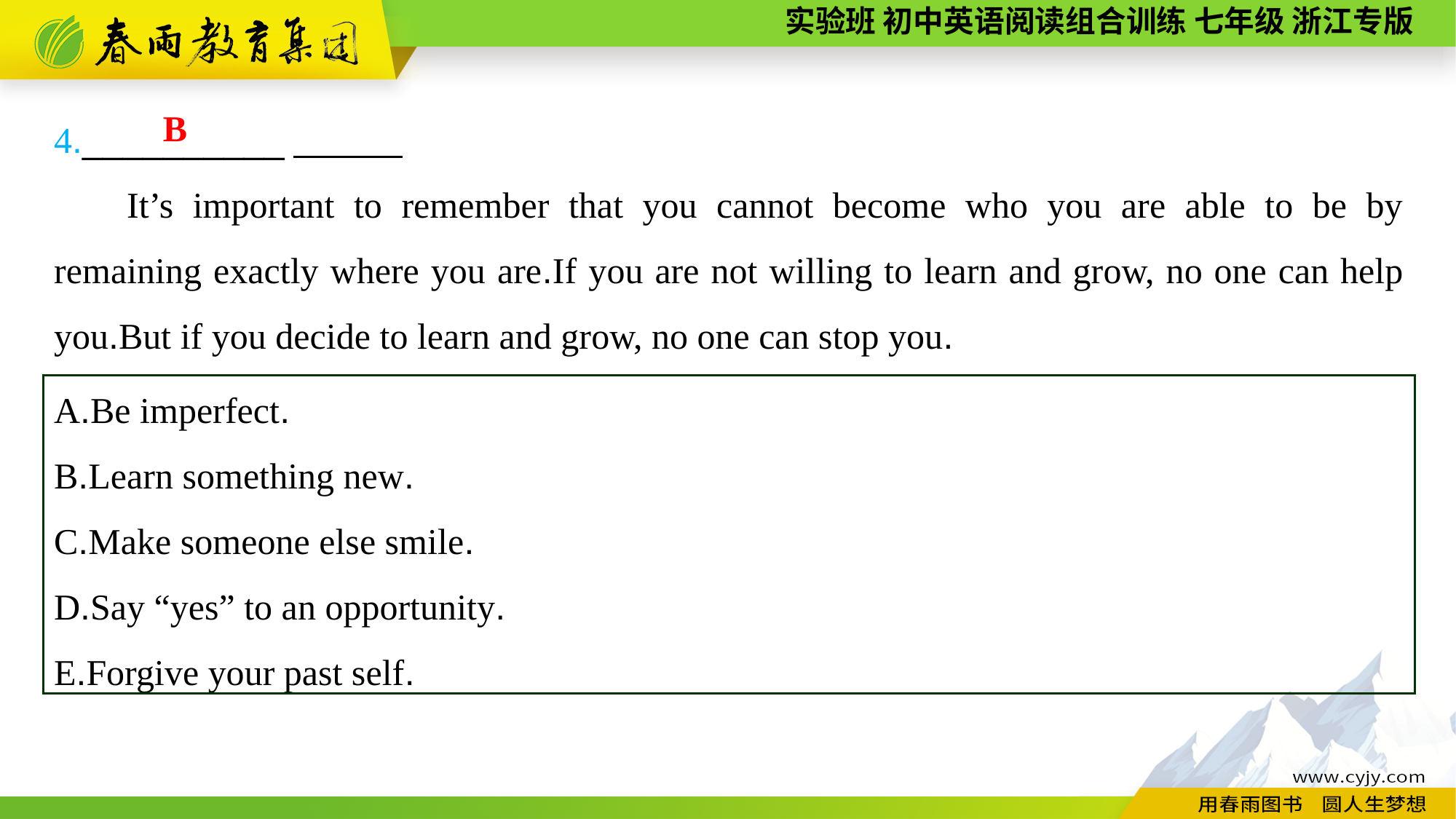

4.__________
It’s important to remember that you cannot become who you are able to be by remaining exactly where you are.If you are not willing to learn and grow, no one can help you.But if you decide to learn and grow, no one can stop you.
B
A.Be imperfect.
B.Learn something new.
C.Make someone else smile.
D.Say “yes” to an opportunity.
E.Forgive your past self.